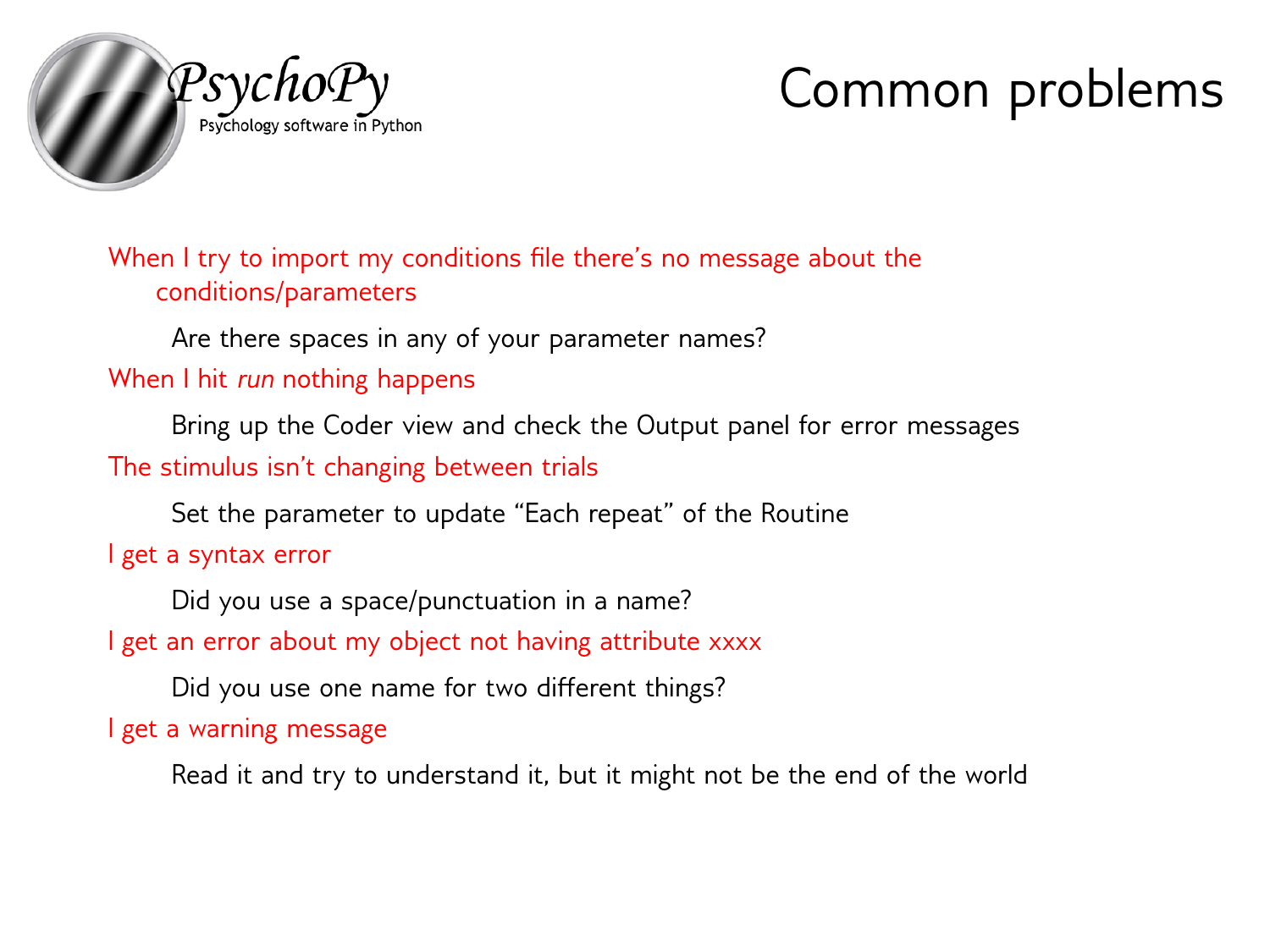

# Common problems
When I try to import my conditions file there’s no message about the conditions/parameters
Are there spaces in any of your parameter names?
When I hit run nothing happens
Bring up the Coder view and check the Output panel for error messages
The stimulus isn’t changing between trials
Set the parameter to update “Each repeat” of the Routine
I get a syntax error
Did you use a space/punctuation in a name?
I get an error about my object not having attribute xxxx
Did you use one name for two different things?
I get a warning message
Read it and try to understand it, but it might not be the end of the world